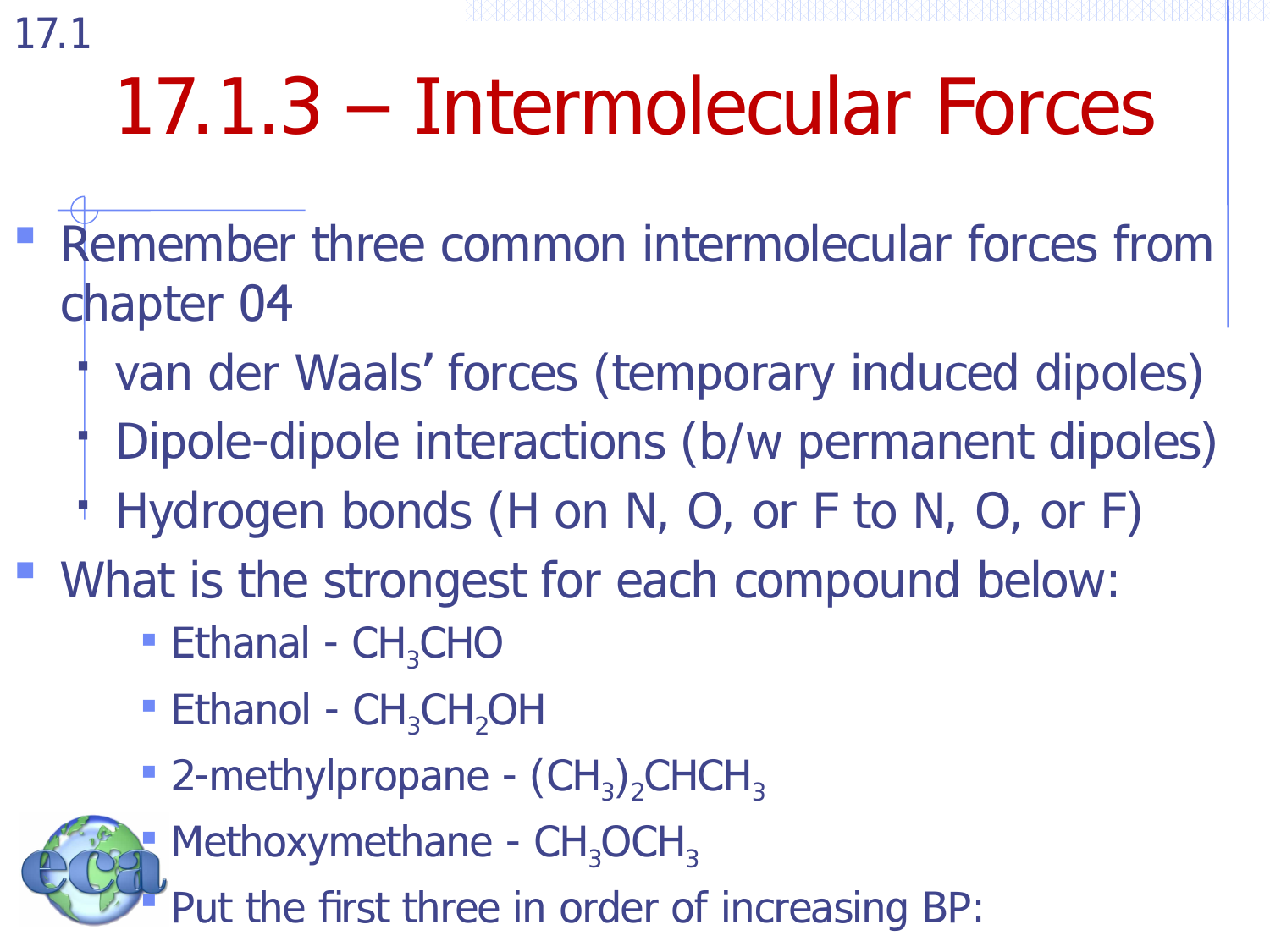

# 17.1.3 – Intermolecular Forces
Remember three common intermolecular forces from chapter 04
van der Waals’ forces (temporary induced dipoles)
Dipole-dipole interactions (b/w permanent dipoles)
Hydrogen bonds (H on N, O, or F to N, O, or F)
What is the strongest for each compound below:
Ethanal - CH3CHO
Ethanol - CH3CH2OH
2-methylpropane - (CH3)2CHCH3
Methoxymethane - CH3OCH3
Put the first three in order of increasing BP: